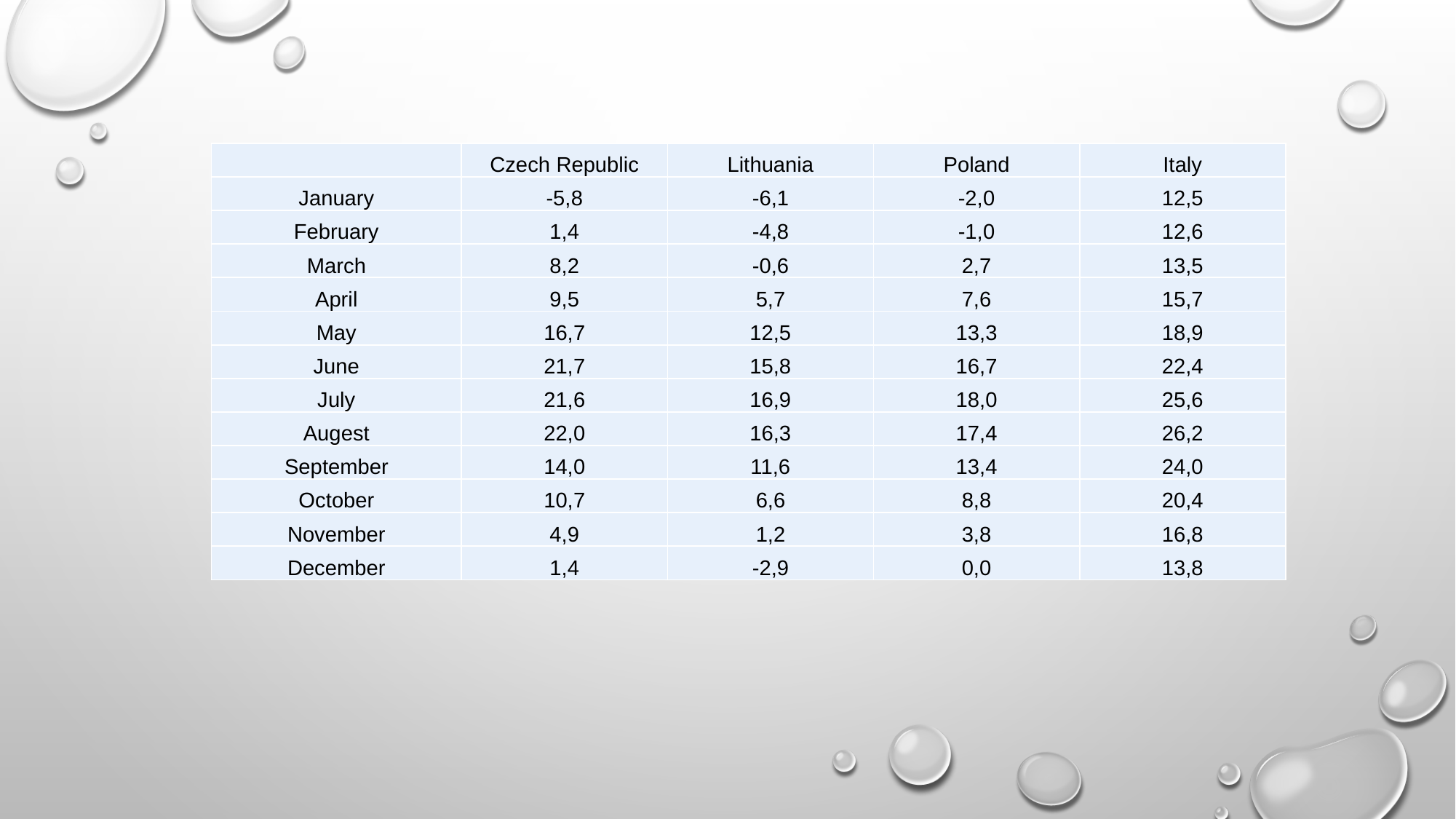

|  | Czech Republic | Lithuania | Poland | Italy |
| --- | --- | --- | --- | --- |
| January | -5,8 | -6,1 | -2,0 | 12,5 |
| February | 1,4 | -4,8 | -1,0 | 12,6 |
| March | 8,2 | -0,6 | 2,7 | 13,5 |
| April | 9,5 | 5,7 | 7,6 | 15,7 |
| May | 16,7 | 12,5 | 13,3 | 18,9 |
| June | 21,7 | 15,8 | 16,7 | 22,4 |
| July | 21,6 | 16,9 | 18,0 | 25,6 |
| Augest | 22,0 | 16,3 | 17,4 | 26,2 |
| September | 14,0 | 11,6 | 13,4 | 24,0 |
| October | 10,7 | 6,6 | 8,8 | 20,4 |
| November | 4,9 | 1,2 | 3,8 | 16,8 |
| December | 1,4 | -2,9 | 0,0 | 13,8 |